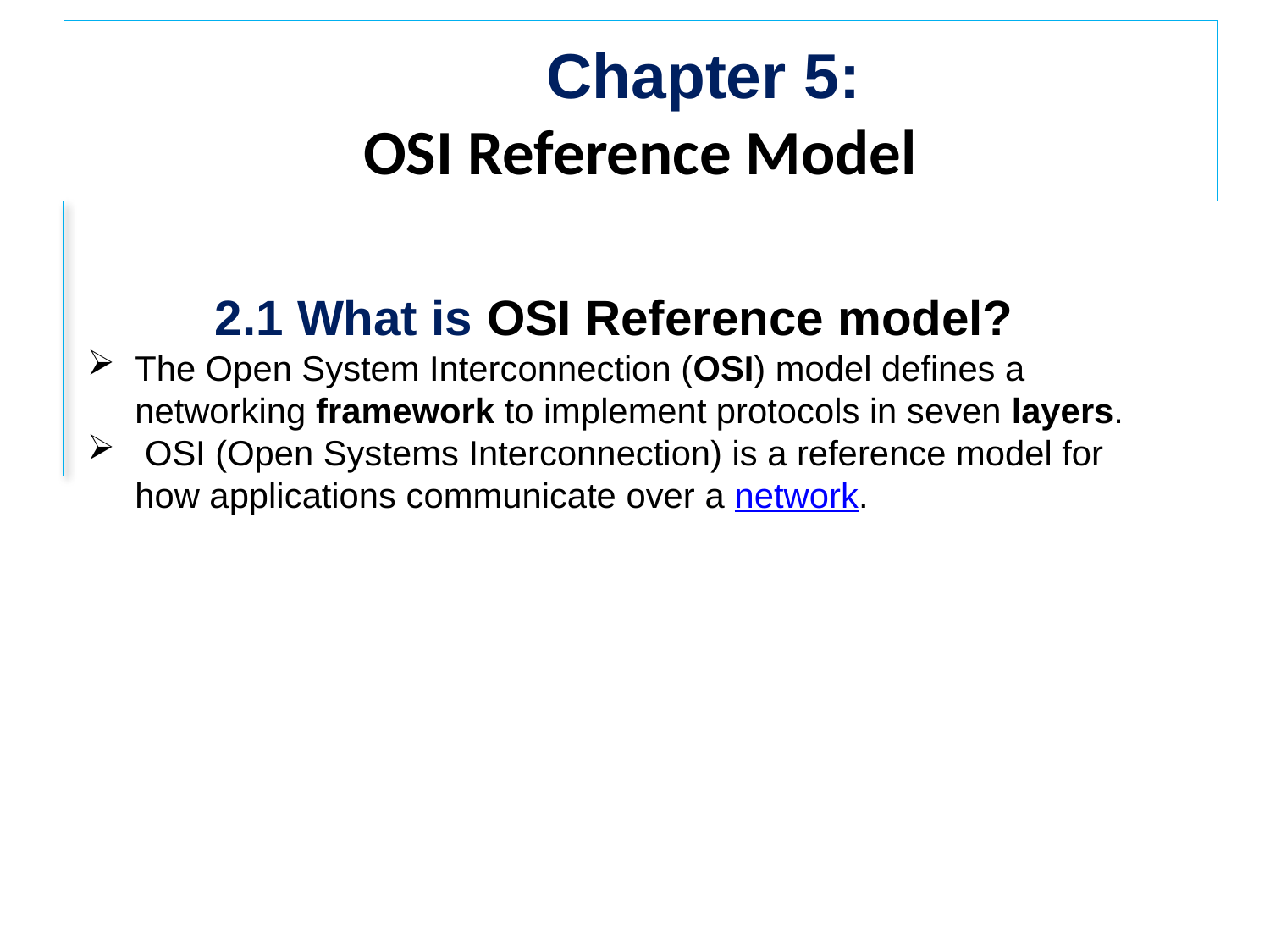

# Chapter 5: OSI Reference Model
2.1 What is OSI Reference model?
The Open System Interconnection (OSI) model defines a    networking framework to implement protocols in seven layers.
 OSI (Open Systems Interconnection) is a reference model for how applications communicate over a network.